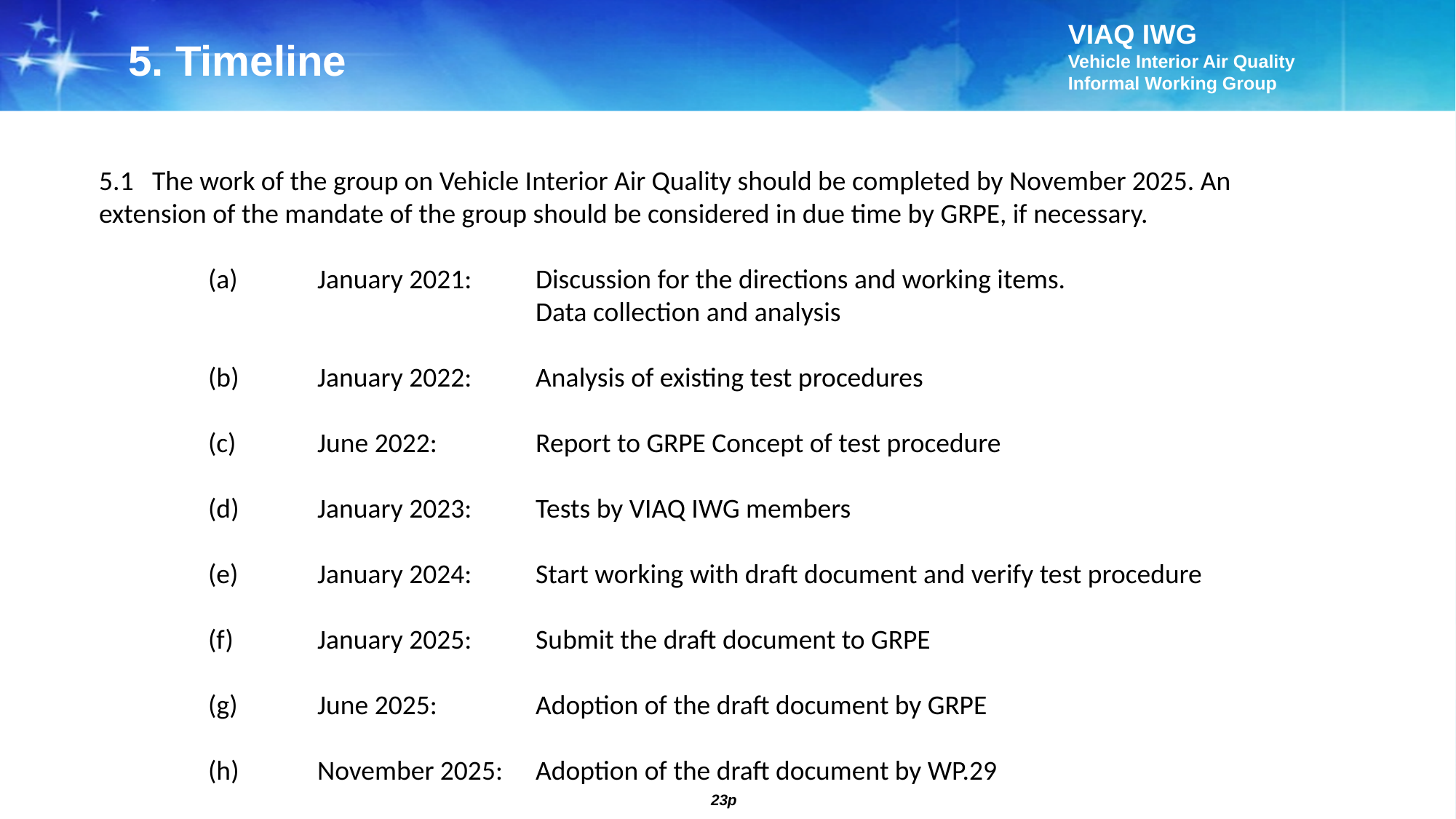

5. Timeline
5.1   The work of the group on Vehicle Interior Air Quality should be completed by November 2025. An extension of the mandate of the group should be considered in due time by GRPE, if necessary.

	(a)	January 2021:	Discussion for the directions and working items.
				Data collection and analysis

	(b)	January 2022:	Analysis of existing test procedures

	(c)	June 2022:	Report to GRPE Concept of test procedure

	(d)	January 2023:	Tests by VIAQ IWG members

	(e)	January 2024:	Start working with draft document and verify test procedure

	(f)	January 2025: 	Submit the draft document to GRPE

 	(g)	June 2025: 	Adoption of the draft document by GRPE

	(h)	November 2025: 	Adoption of the draft document by WP.29